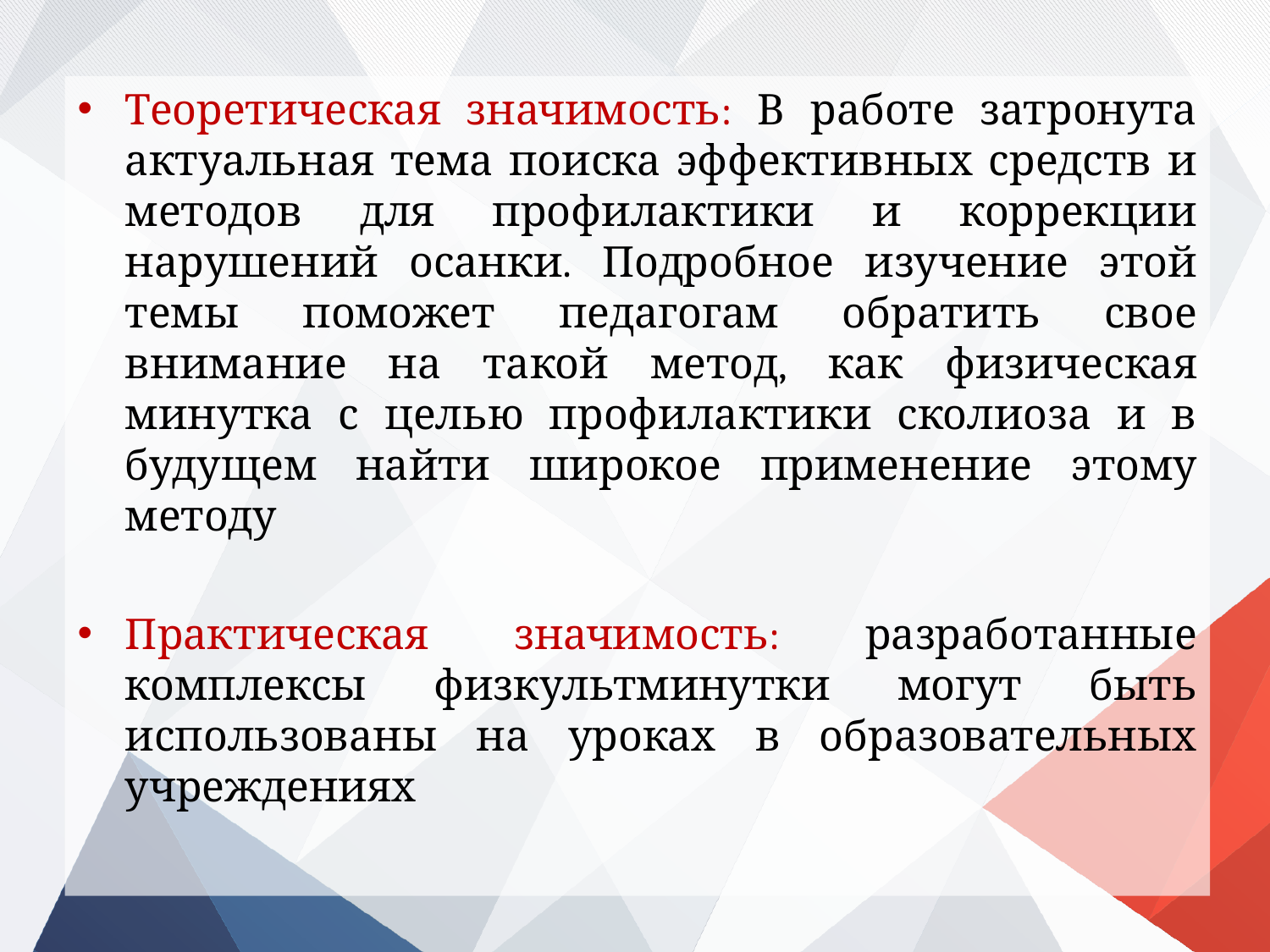

Теоретическая значимость: В работе затронута актуальная тема поиска эффективных средств и методов для профилактики и коррекции нарушений осанки. Подробное изучение этой темы поможет педагогам обратить свое внимание на такой метод, как физическая минутка с целью профилактики сколиоза и в будущем найти широкое применение этому методу

Практическая значимость: разработанные комплексы физкультминутки могут быть использованы на уроках в образовательных учреждениях